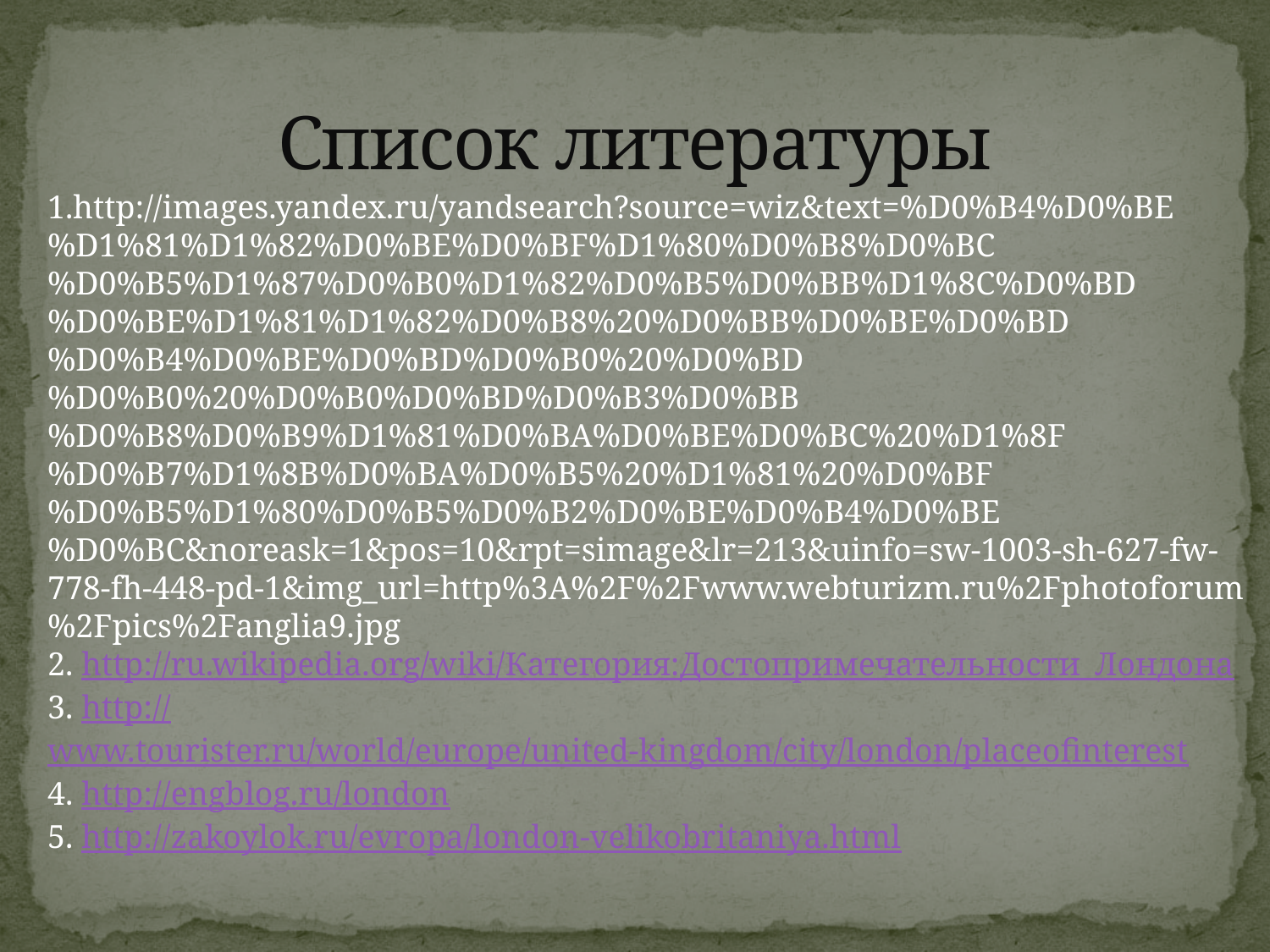

# Список литературы

1.http://images.yandex.ru/yandsearch?source=wiz&text=%D0%B4%D0%BE%D1%81%D1%82%D0%BE%D0%BF%D1%80%D0%B8%D0%BC%D0%B5%D1%87%D0%B0%D1%82%D0%B5%D0%BB%D1%8C%D0%BD%D0%BE%D1%81%D1%82%D0%B8%20%D0%BB%D0%BE%D0%BD%D0%B4%D0%BE%D0%BD%D0%B0%20%D0%BD%D0%B0%20%D0%B0%D0%BD%D0%B3%D0%BB%D0%B8%D0%B9%D1%81%D0%BA%D0%BE%D0%BC%20%D1%8F%D0%B7%D1%8B%D0%BA%D0%B5%20%D1%81%20%D0%BF%D0%B5%D1%80%D0%B5%D0%B2%D0%BE%D0%B4%D0%BE%D0%BC&noreask=1&pos=10&rpt=simage&lr=213&uinfo=sw-1003-sh-627-fw-778-fh-448-pd-1&img_url=http%3A%2F%2Fwww.webturizm.ru%2Fphotoforum%2Fpics%2Fanglia9.jpg
2. http://ru.wikipedia.org/wiki/Категория:Достопримечательности_Лондона
3. http://www.tourister.ru/world/europe/united-kingdom/city/london/placeofinterest
4. http://engblog.ru/london
5. http://zakoylok.ru/evropa/london-velikobritaniya.html